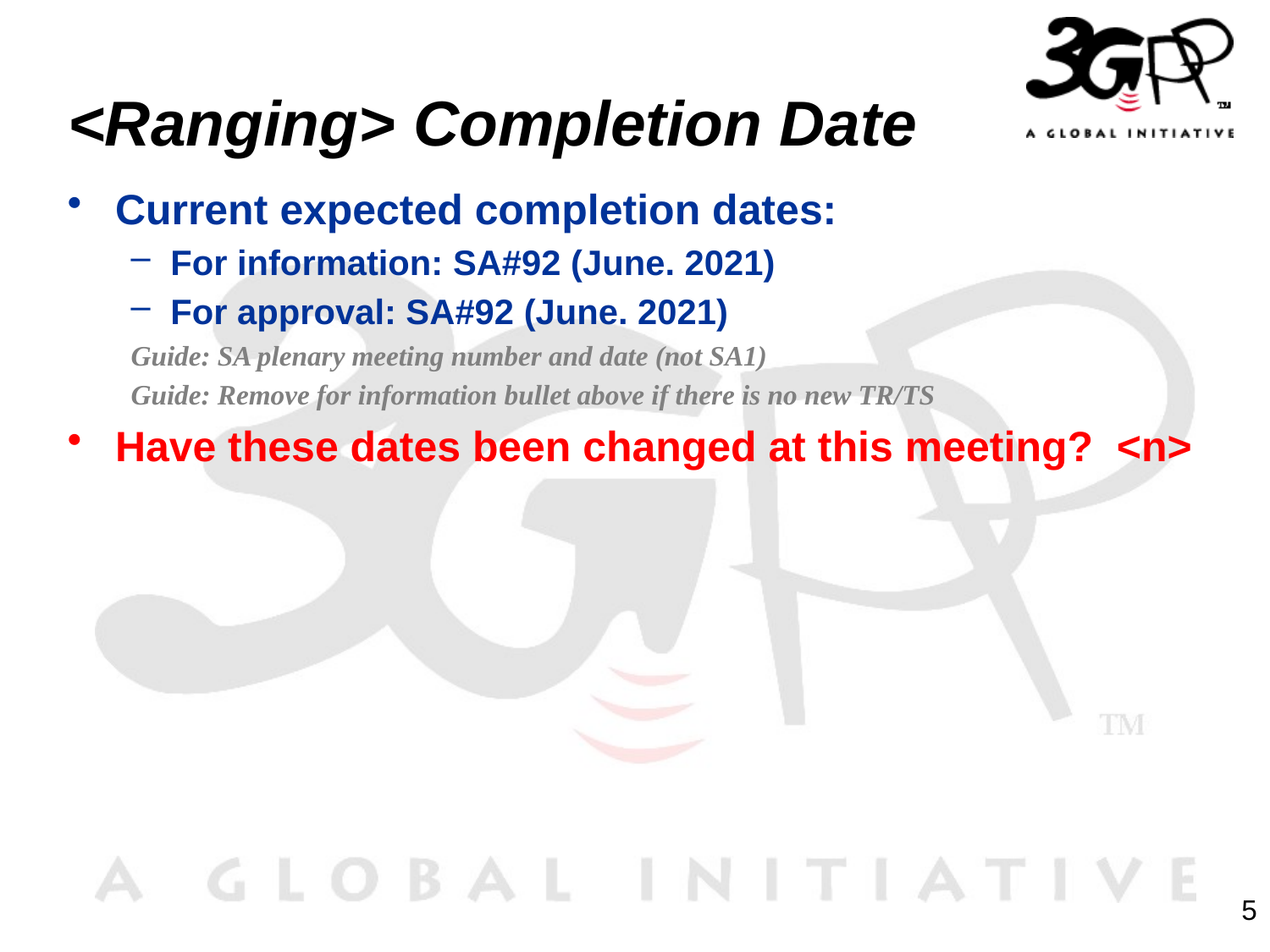

# <Ranging> Completion Date
Current expected completion dates:
For information: SA#92 (June. 2021)
For approval: SA#92 (June. 2021)
Guide: SA plenary meeting number and date (not SA1)
Guide: Remove for information bullet above if there is no new TR/TS
Have these dates been changed at this meeting?  <n>
5